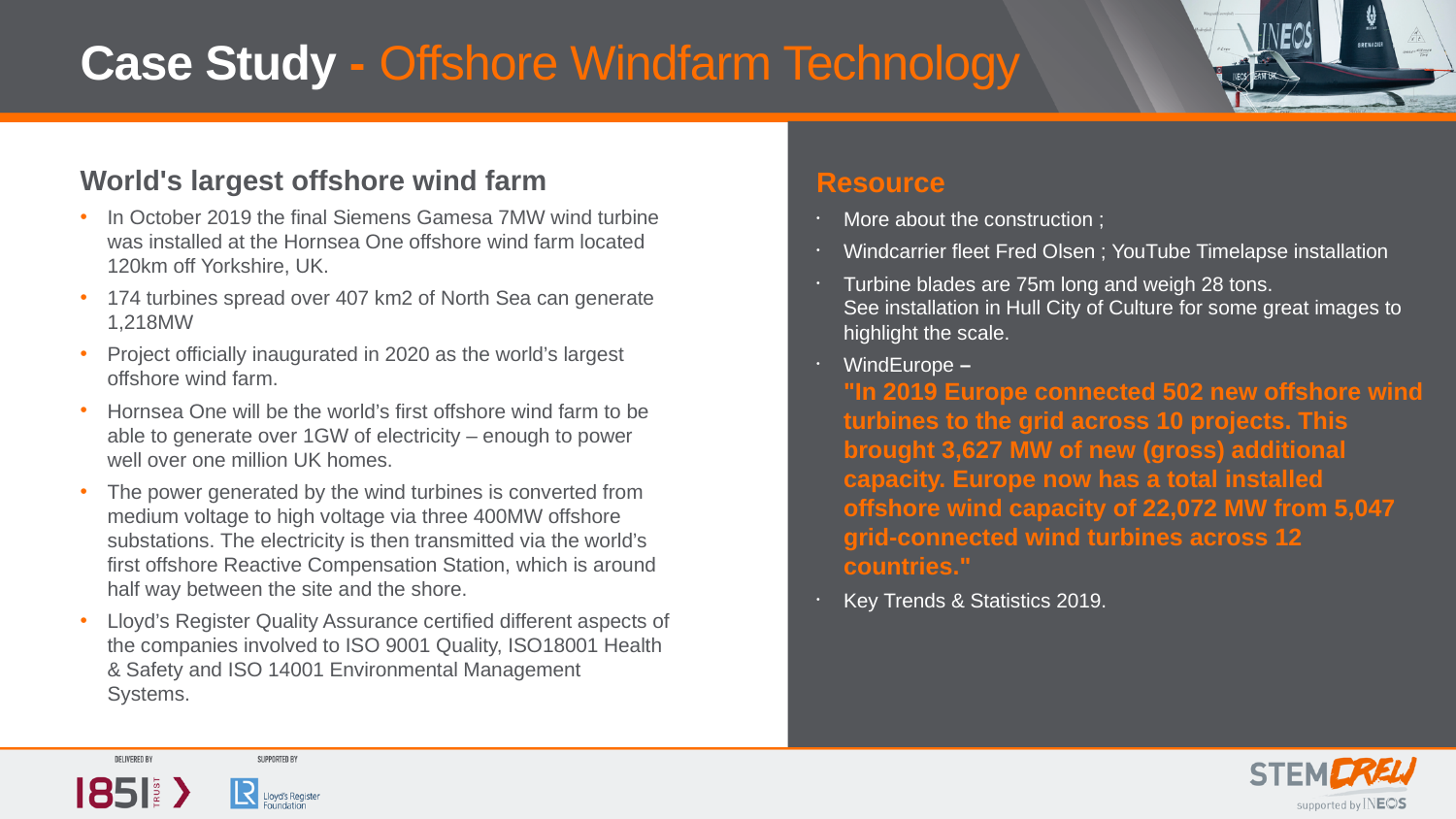

Case Study - Offshore Windfarm Technology
Resource
More about the construction ;
Windcarrier fleet Fred Olsen ; YouTube Timelapse installation
Turbine blades are 75m long and weigh 28 tons.
See installation in Hull City of Culture for some great images to highlight the scale.
WindEurope –
"In 2019 Europe connected 502 new offshore wind turbines to the grid across 10 projects. This brought 3,627 MW of new (gross) additional capacity. Europe now has a total installed offshore wind capacity of 22,072 MW from 5,047 grid-connected wind turbines across 12 countries."
Key Trends & Statistics 2019.
World's largest offshore wind farm
In October 2019 the final Siemens Gamesa 7MW wind turbine was installed at the Hornsea One offshore wind farm located 120km off Yorkshire, UK.
174 turbines spread over 407 km2 of North Sea can generate 1,218MW
Project officially inaugurated in 2020 as the world’s largest offshore wind farm.
Hornsea One will be the world’s first offshore wind farm to be able to generate over 1GW of electricity – enough to power well over one million UK homes.
The power generated by the wind turbines is converted from medium voltage to high voltage via three 400MW offshore substations. The electricity is then transmitted via the world’s first offshore Reactive Compensation Station, which is around half way between the site and the shore.
Lloyd’s Register Quality Assurance certified different aspects of the companies involved to ISO 9001 Quality, ISO18001 Health & Safety and ISO 14001 Environmental Management Systems.